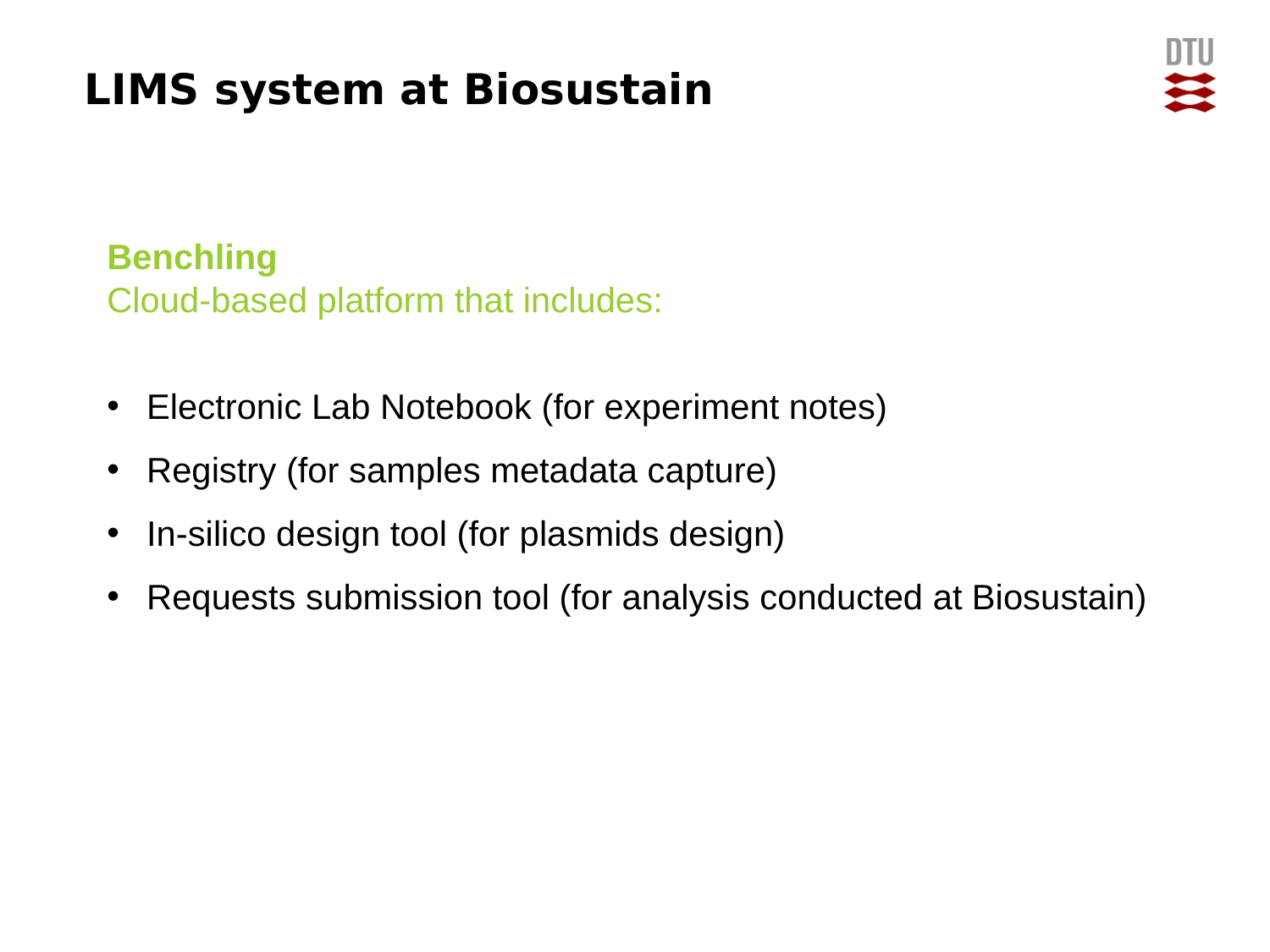

LIMS system at Biosustain
Benchling
Cloud-based platform that includes:

Electronic Lab Notebook (for experiment notes)
Registry (for samples metadata capture)
In-silico design tool (for plasmids design)
Requests submission tool (for analysis conducted at Biosustain)